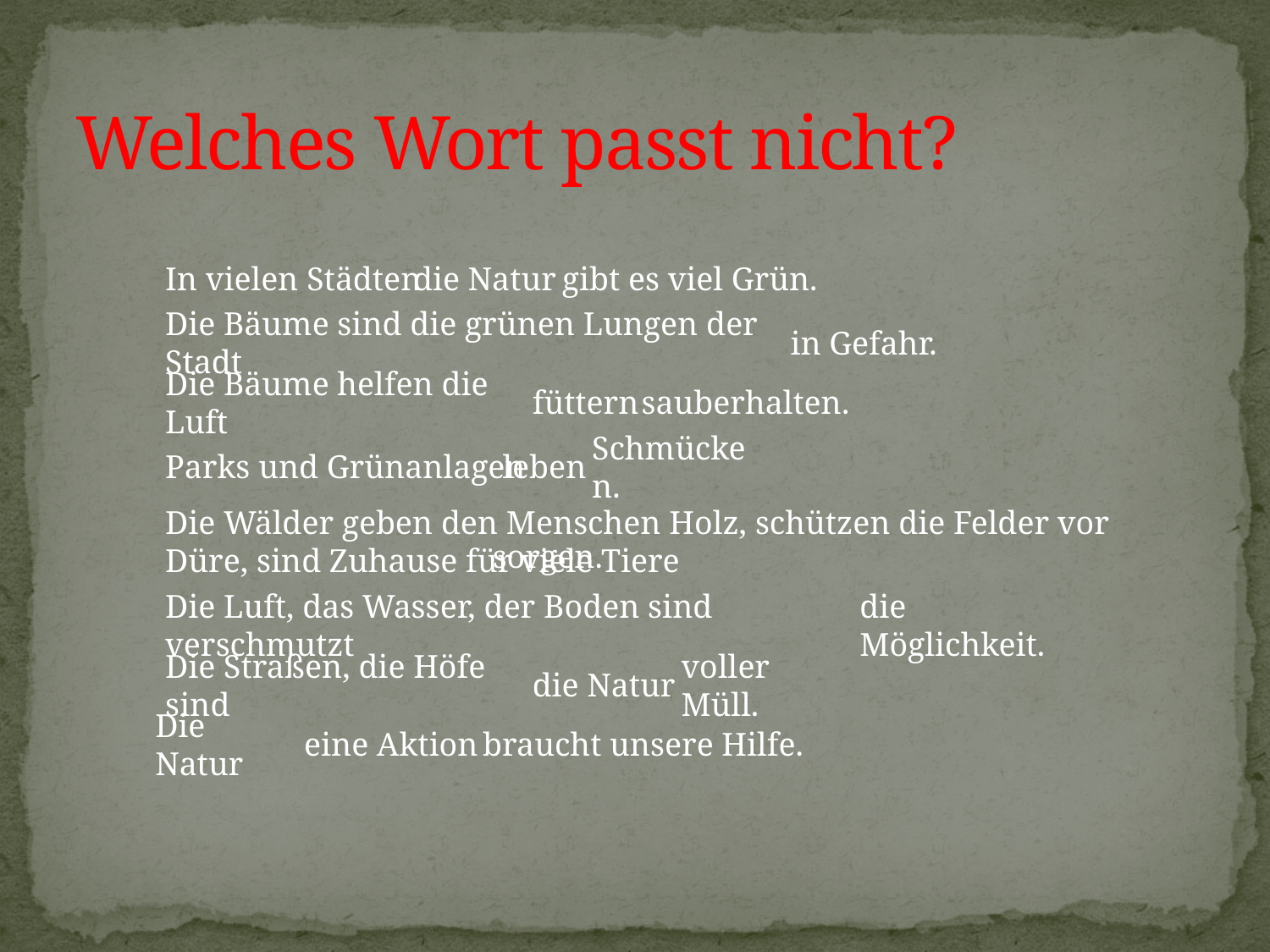

# Welches Wort passt nicht?

In vielen Städten
die Natur
gibt es viel Grün.
Die Bäume sind die grünen Lungen der Stadt
in Gefahr.
Die Bäume helfen die Luft
füttern
sauberhalten.
Parks und Grünanlagen
leben
Schmücken.
Die Wälder geben den Menschen Holz, schützen die Felder vor Düre, sind Zuhause für viele Tiere
sorgen.
Die Luft, das Wasser, der Boden sind verschmutzt
die Möglichkeit.
Die Straßen, die Höfe sind
die Natur
voller Müll.
Die Natur
eine Aktion
braucht unsere Hilfe.